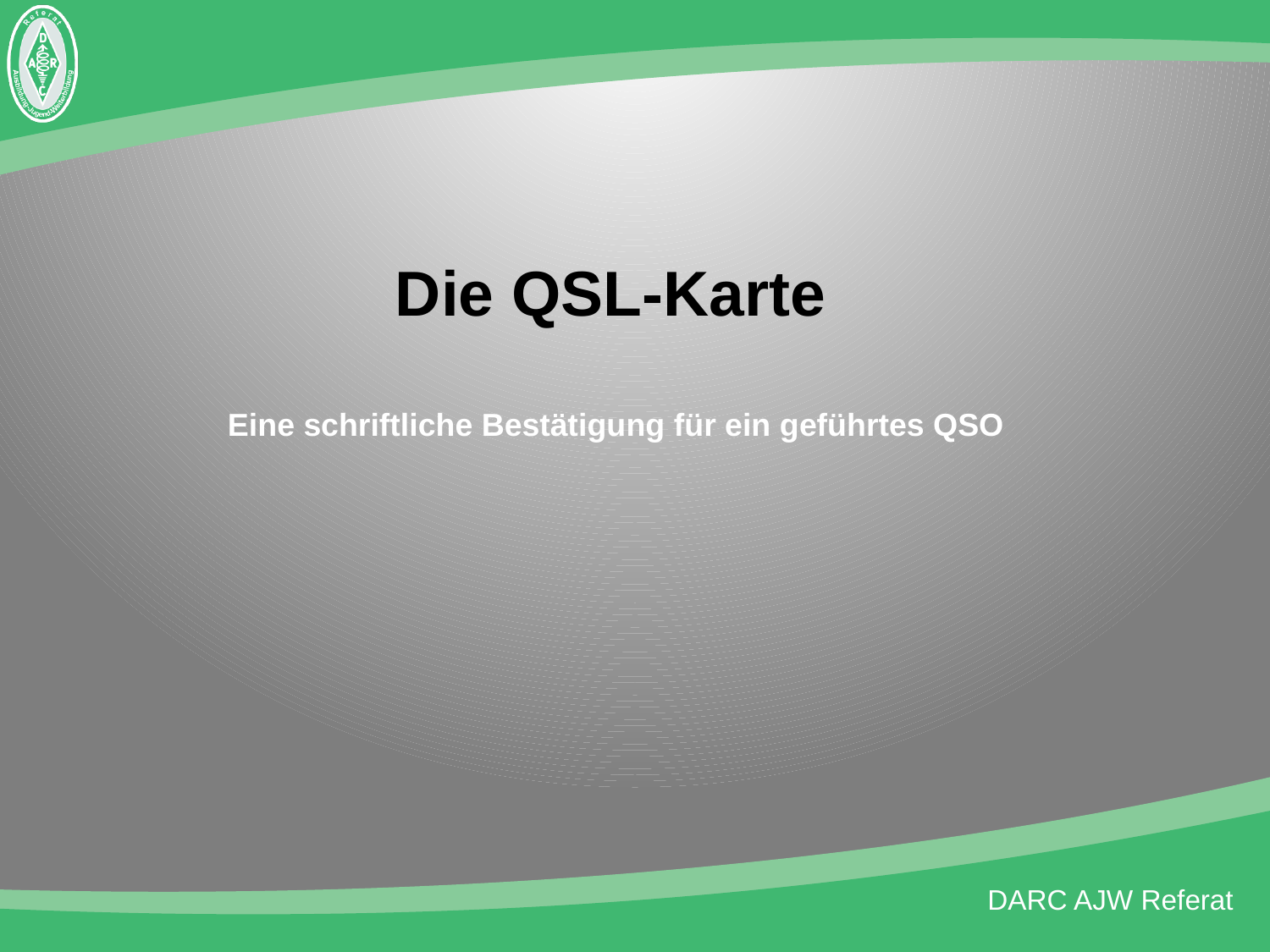

# Die QSL-Karte
Eine schriftliche Bestätigung für ein geführtes QSO